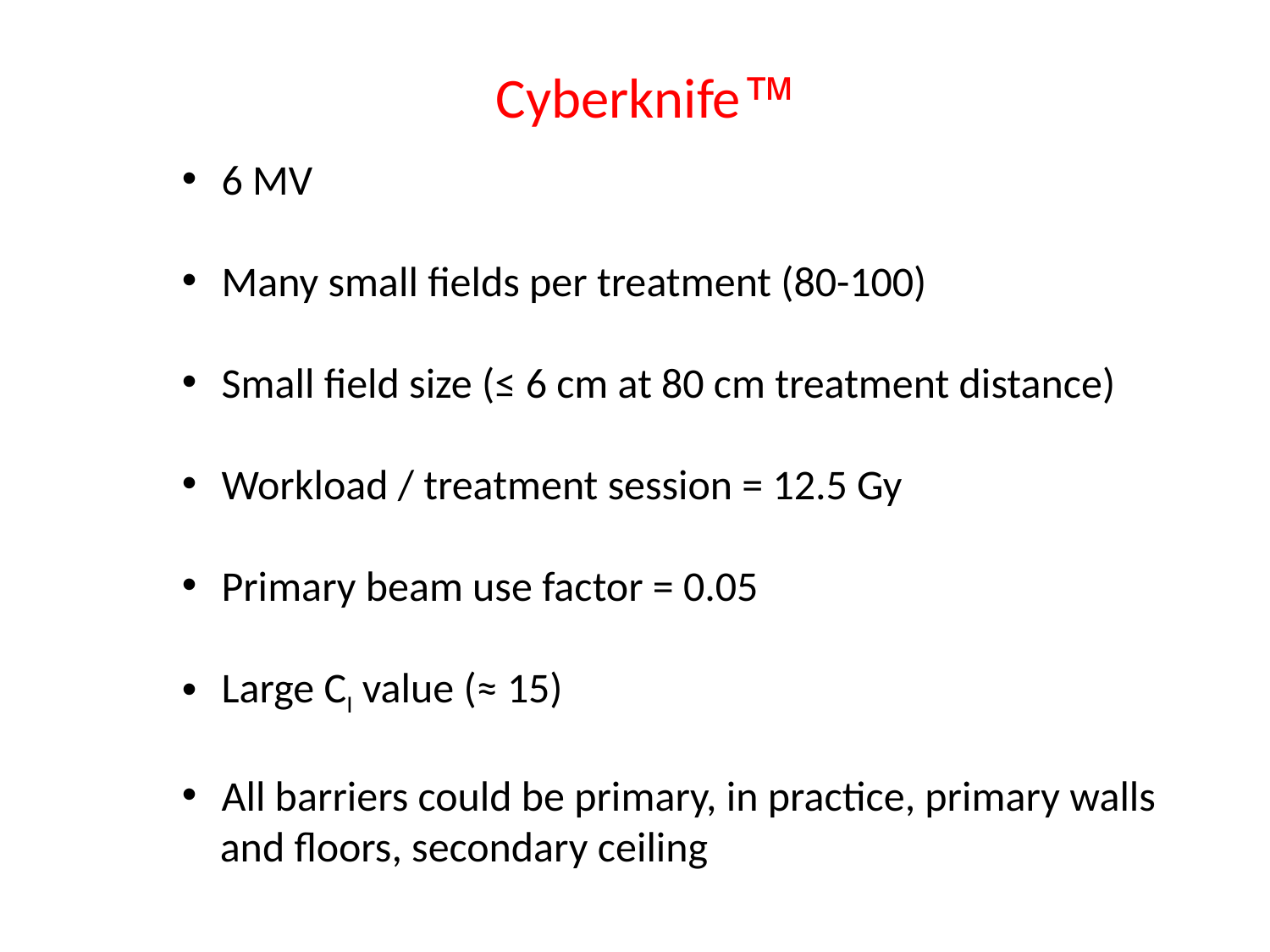

# Cyberknife™
6 MV

Many small fields per treatment (80-100)

Small field size (≤ 6 cm at 80 cm treatment distance)

Workload / treatment session = 12.5 Gy

Primary beam use factor = 0.05

Large CI value (≈ 15)

All barriers could be primary, in practice, primary walls
    and floors, secondary ceiling